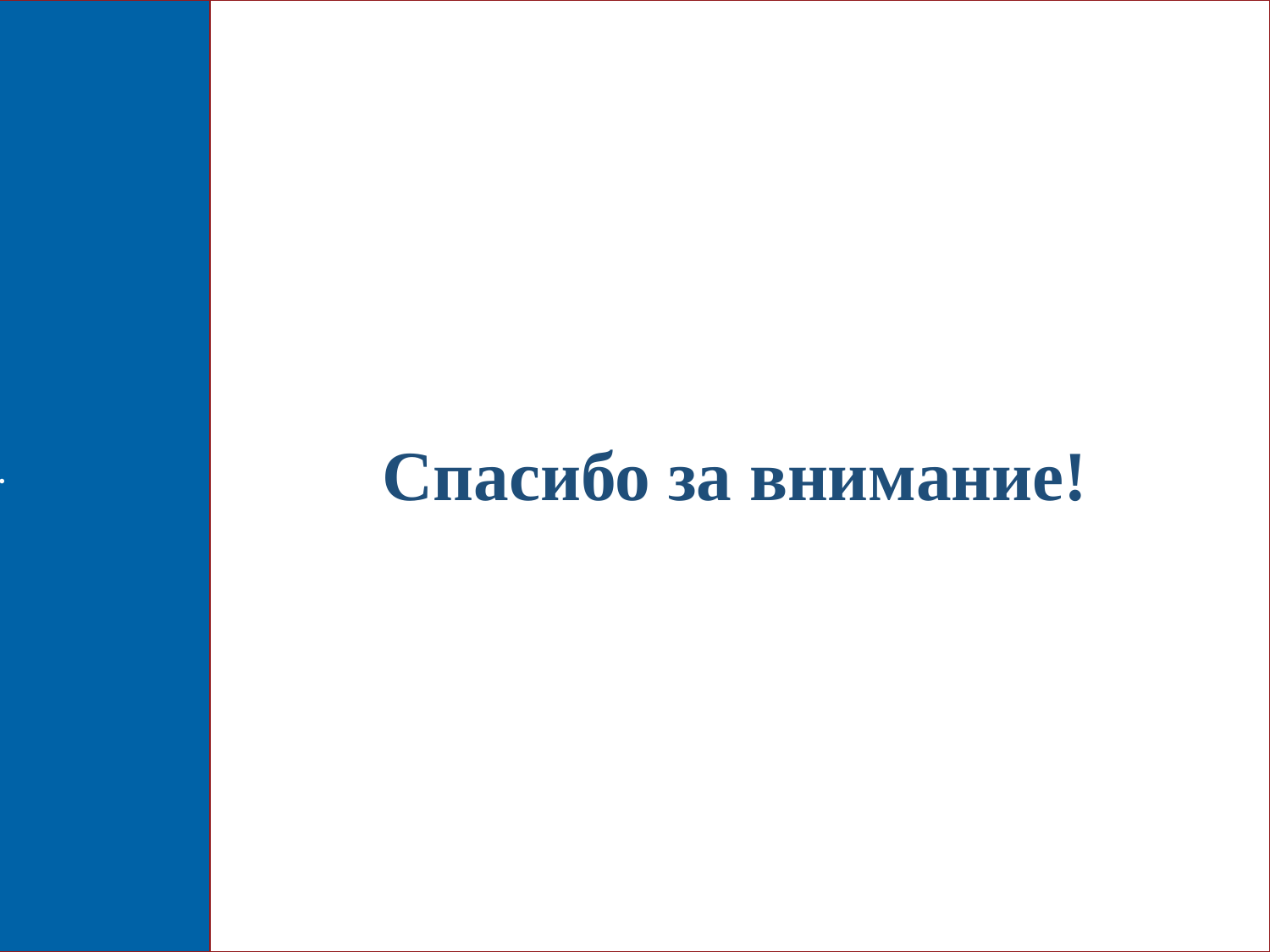

| . |  |
| --- | --- |

# Спасибо за внимание!